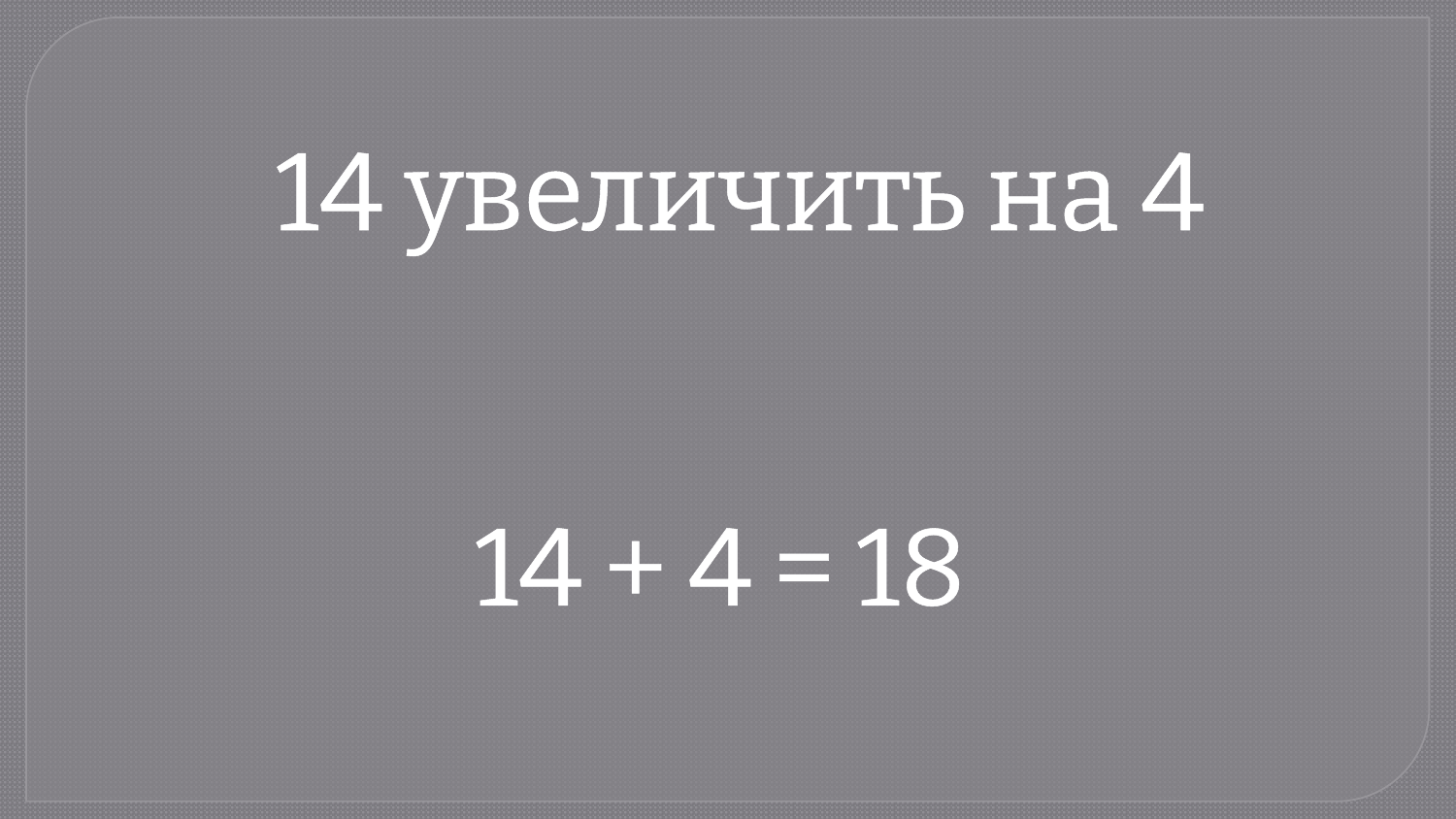

14 увеличить на 4
14 + 4 = 18